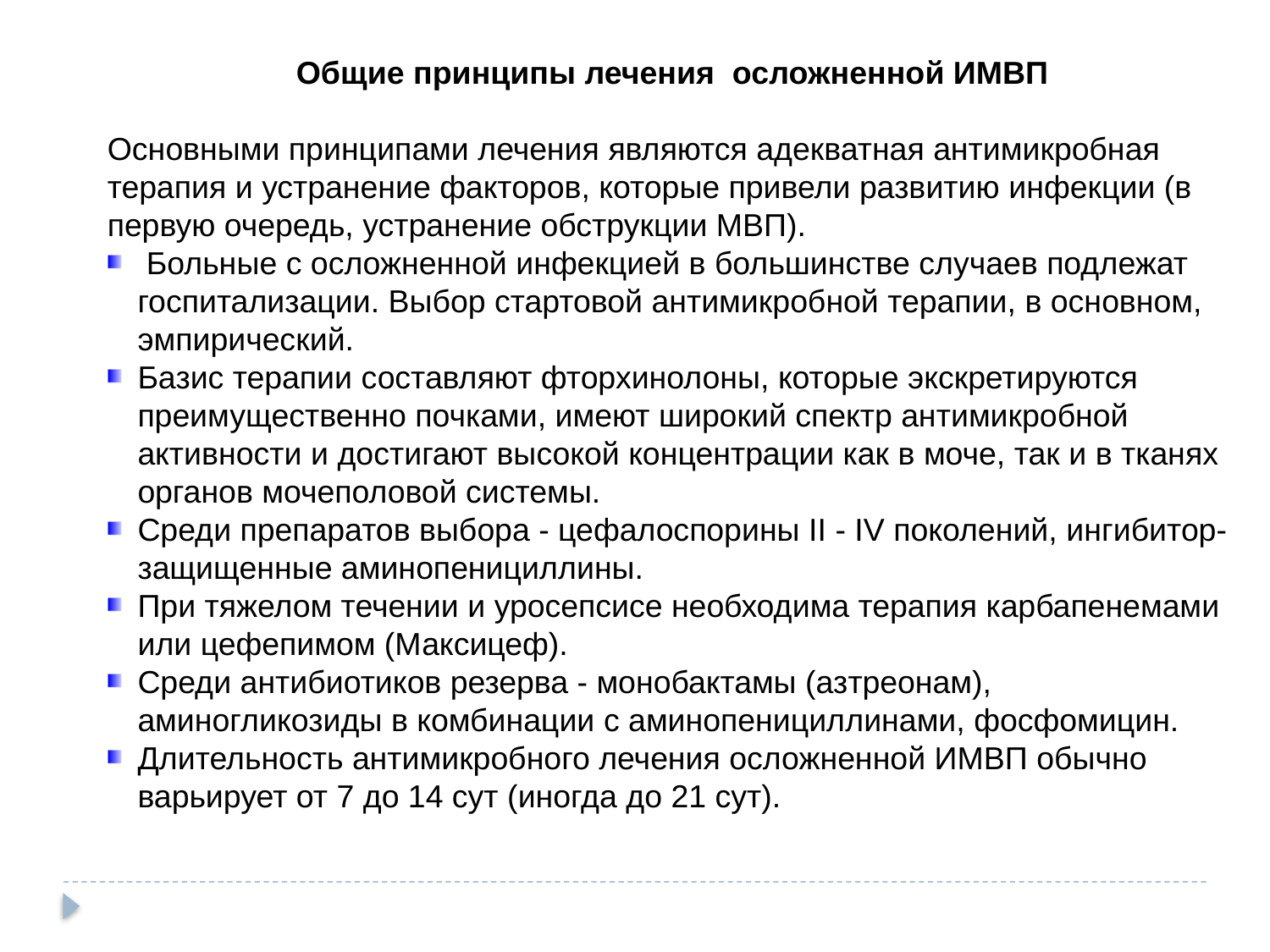

Общие принципы лечения  осложненной ИМВП

Основными принципами лечения являются адекватная антимикробная терапия и устранение факторов, которые привели развитию инфекции (в первую очередь, устранение обструкции МВП).
 Больные с осложненной инфекцией в большинстве случаев подлежат госпитализации. Выбор стартовой антимикробной терапии, в основном, эмпирический.
Базис терапии составляют фторхинолоны, которые экскретируются преимущественно почками, имеют широкий спектр антимикробной активности и достигают высокой концентрации как в моче, так и в тканях органов мочеполовой системы.
Среди препаратов выбора - цефалоспорины II - IV поколений, ингибитор-защищенные аминопенициллины.
При тяжелом течении и уросепсисе необходима терапия карбапенемами или цефепимом (Максицеф).
Среди антибиотиков резерва - монобактамы (азтреонам), аминогликозиды в комбинации с аминопенициллинами, фосфомицин.
Длительность антимикробного лечения осложненной ИМВП обычно варьирует от 7 до 14 сут (иногда до 21 сут).